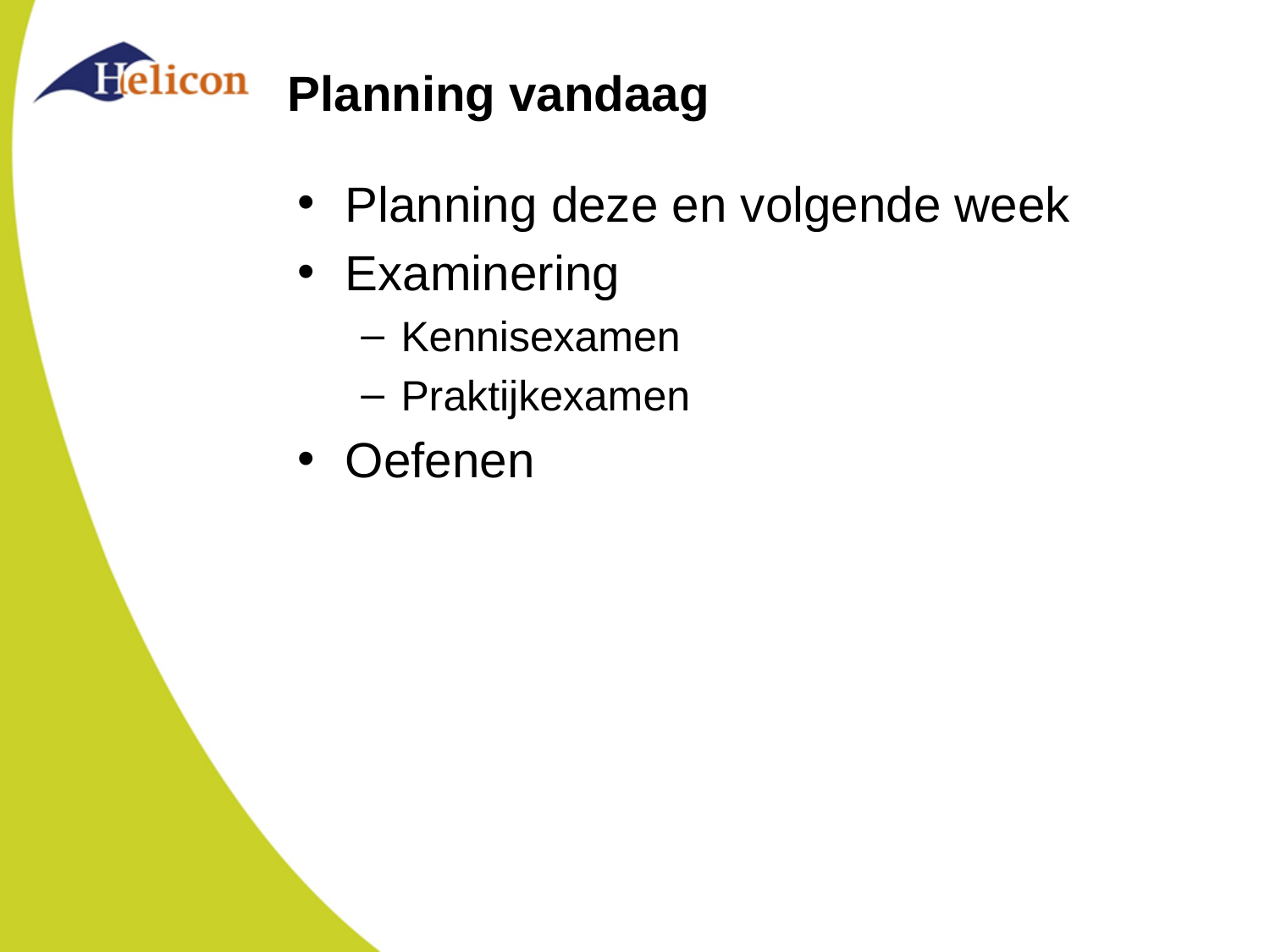

# Planning vandaag
Planning deze en volgende week
Examinering
Kennisexamen
Praktijkexamen
Oefenen